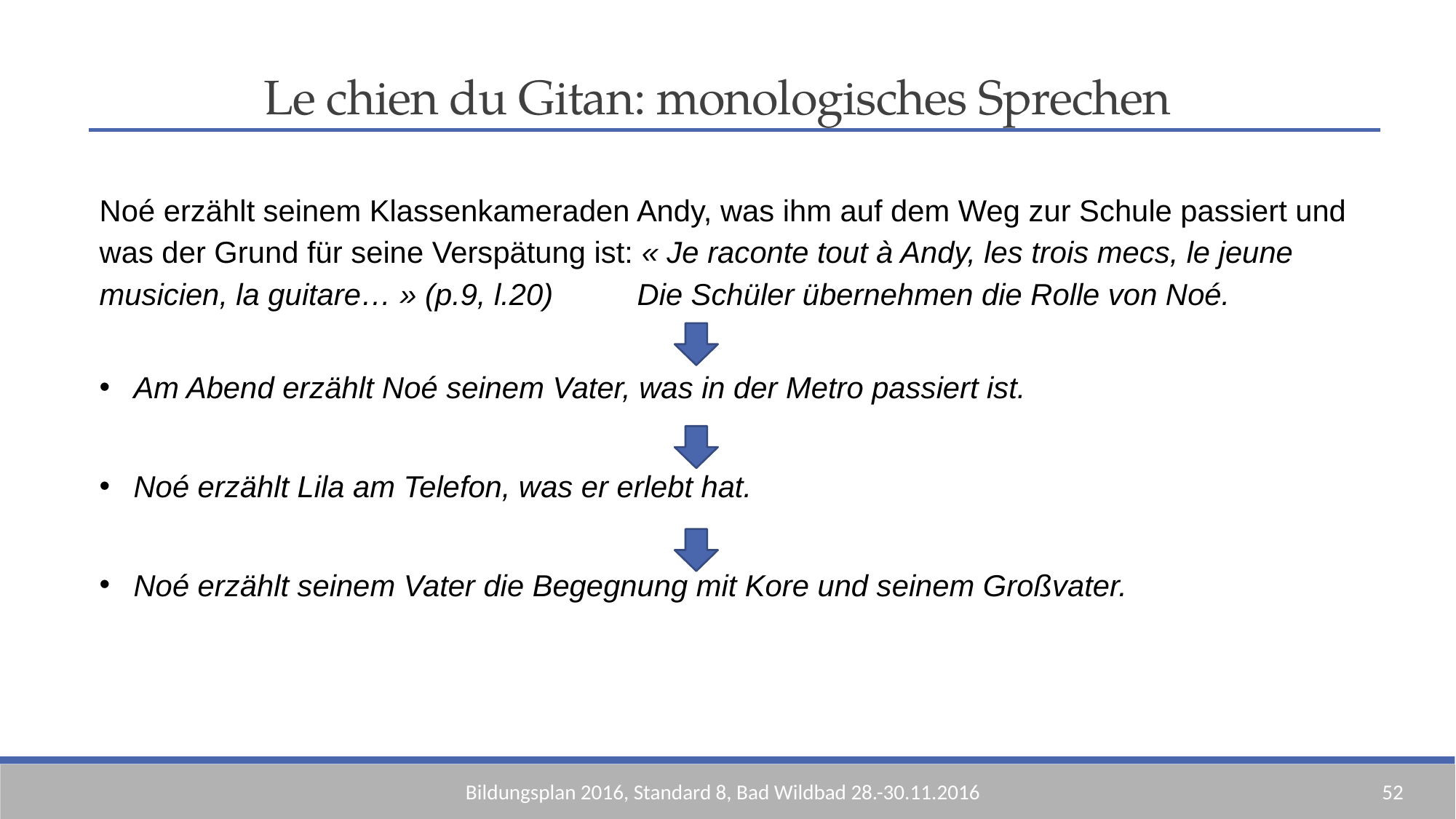

Le chien du Gitan: monologisches Sprechen
Noé erzählt seinem Klassenkameraden Andy, was ihm auf dem Weg zur Schule passiert und was der Grund für seine Verspätung ist: « Je raconte tout à Andy, les trois mecs, le jeune musicien, la guitare… » (p.9, l.20)          Die Schüler übernehmen die Rolle von Noé.
Am Abend erzählt Noé seinem Vater, was in der Metro passiert ist.
Noé erzählt Lila am Telefon, was er erlebt hat.
Noé erzählt seinem Vater die Begegnung mit Kore und seinem Großvater.